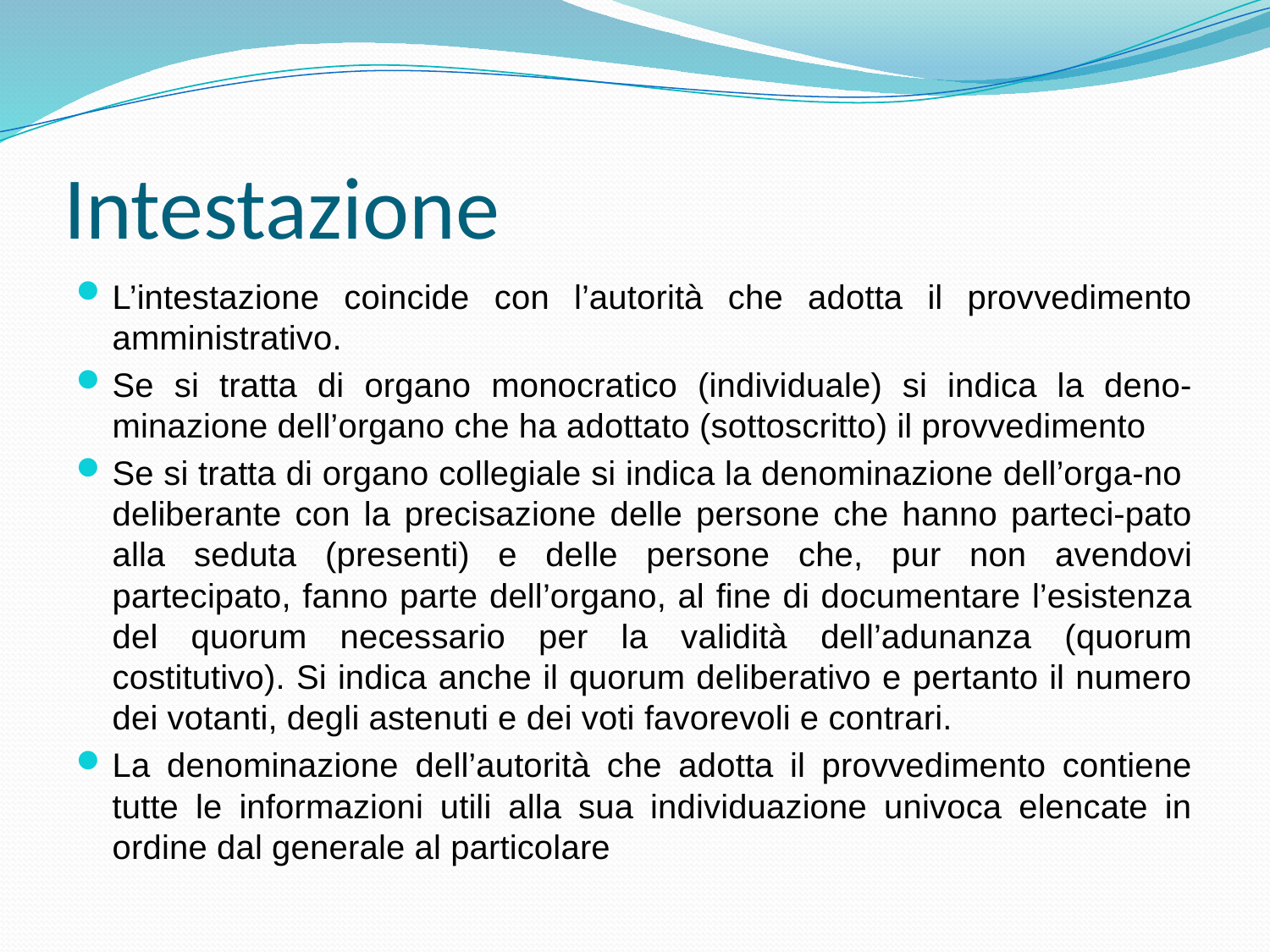

# Intestazione
L’intestazione coincide con l’autorità che adotta il provvedimento amministrativo.
Se si tratta di organo monocratico (individuale) si indica la deno-minazione dell’organo che ha adottato (sottoscritto) il provvedimento
Se si tratta di organo collegiale si indica la denominazione dell’orga-no  deliberante con la precisazione delle persone che hanno parteci-pato alla seduta (presenti) e delle persone che, pur non avendovi partecipato, fanno parte dell’organo, al fine di documentare l’esistenza del quorum necessario per la validità dell’adunanza (quorum costitutivo). Si indica anche il quorum deliberativo e pertanto il numero dei votanti, degli astenuti e dei voti favorevoli e contrari.
La denominazione dell’autorità che adotta il provvedimento contiene tutte le informazioni utili alla sua individuazione univoca elencate in ordine dal generale al particolare